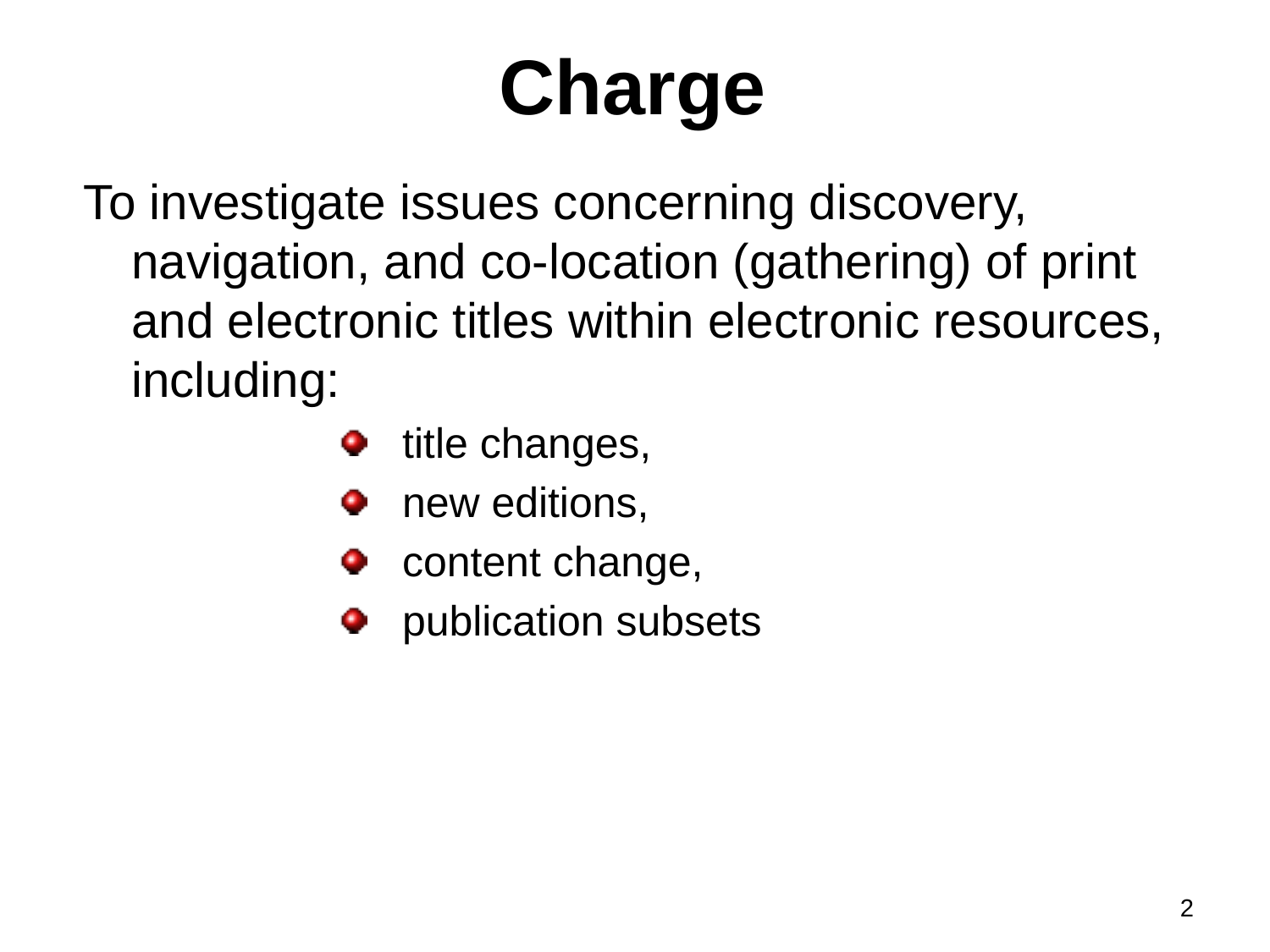

Charge
To investigate issues concerning discovery, navigation, and co-location (gathering) of print and electronic titles within electronic resources, including:
title changes,
new editions,
content change,
publication subsets
2